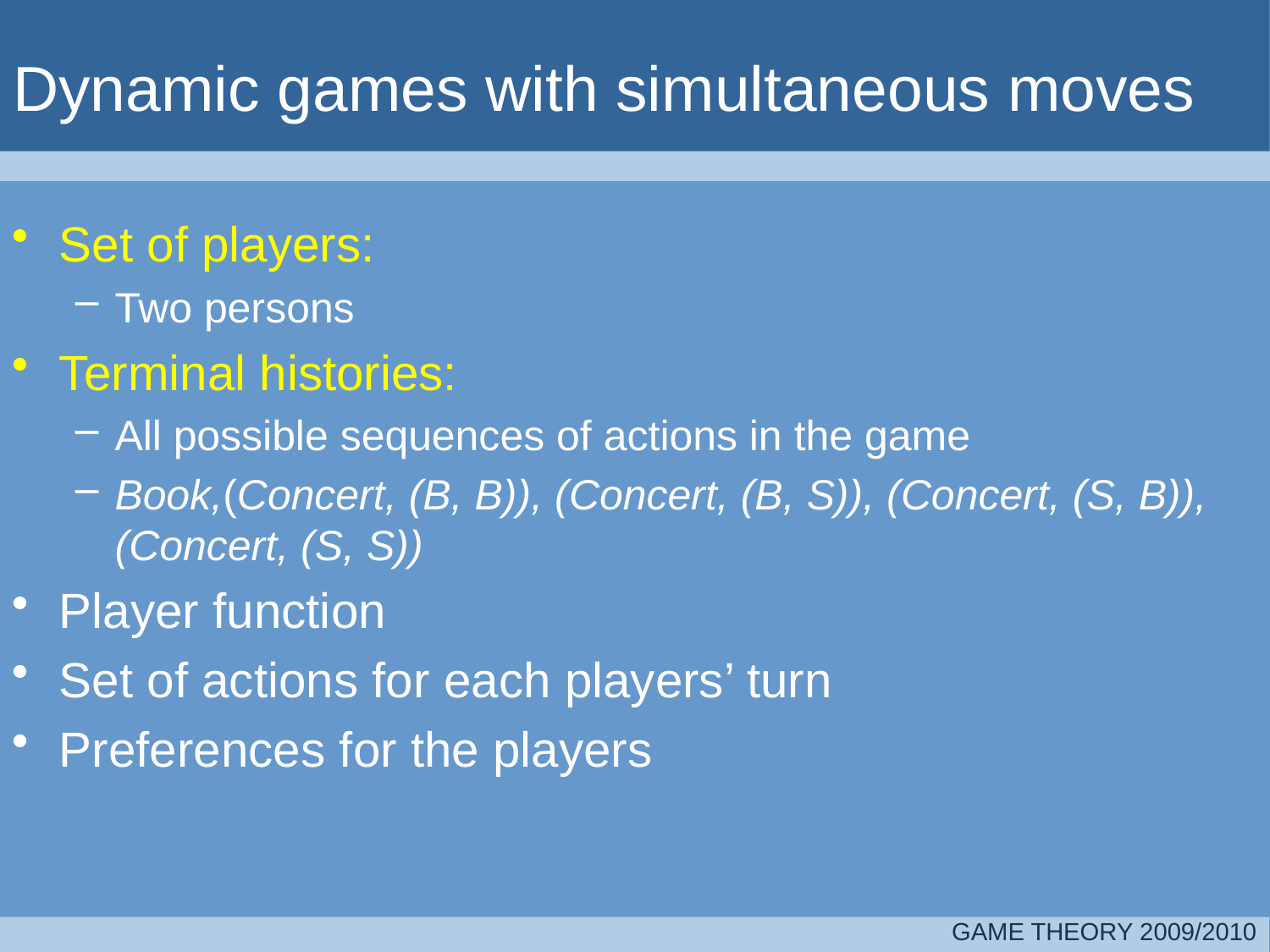

# Dynamic games with simultaneous moves
Set of players:
Two persons
Terminal histories:
All possible sequences of actions in the game
Book,(Concert, (B, B)), (Concert, (B, S)), (Concert, (S, B)), (Concert, (S, S))
Player function
Set of actions for each players’ turn
Preferences for the players
GAME THEORY 2009/2010